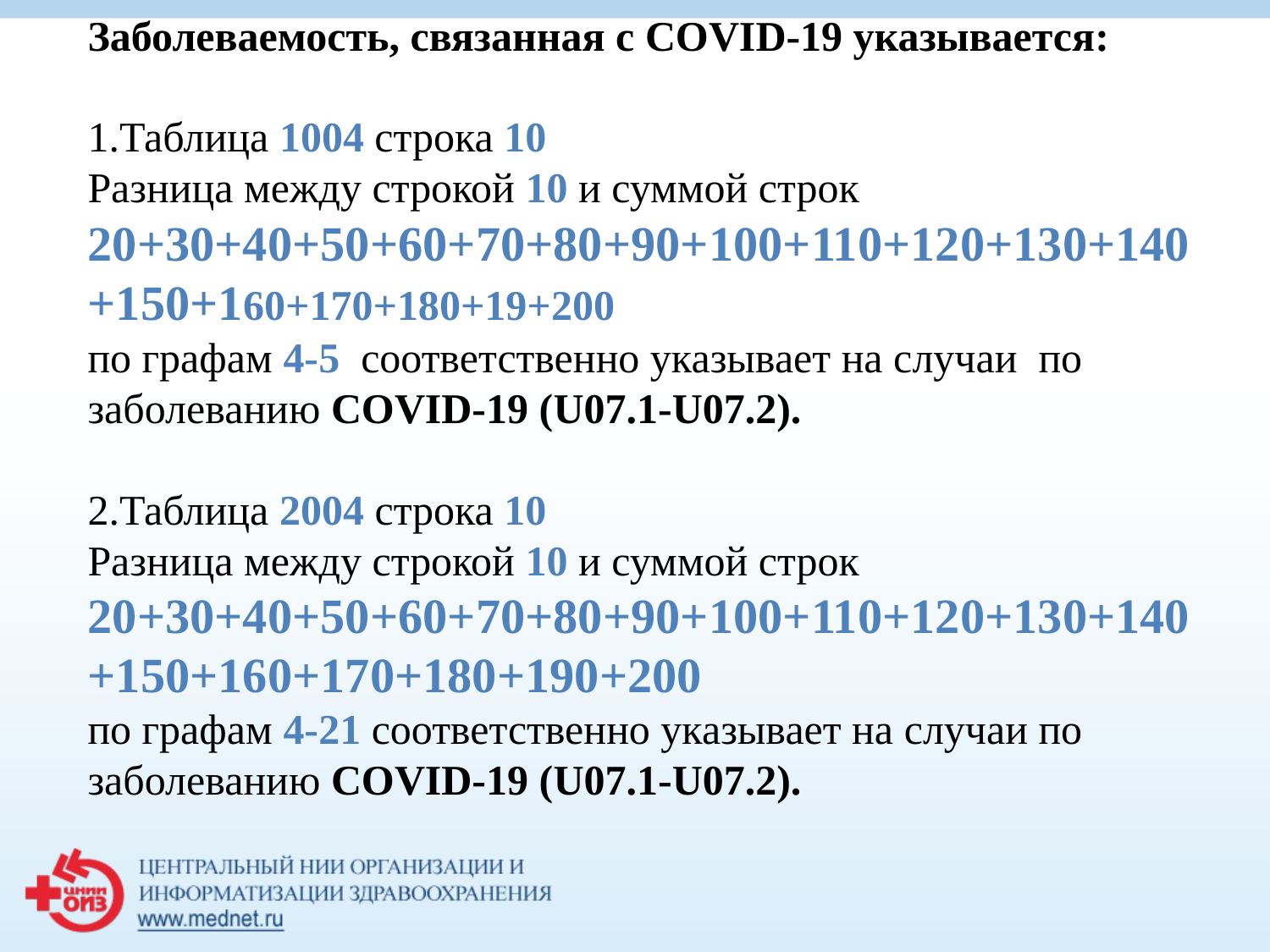

# Заболеваемость, связанная с COVID-19 указывается: 1.Таблица 1004 строка 10 Разница между строкой 10 и суммой строк    20+30+40+50+60+70+80+90+100+110+120+130+140+150+160+170+180+19+200 по графам 4-5  соответственно указывает на случаи  по заболеванию COVID-19 (U07.1-U07.2). 2.Таблица 2004 строка 10 Разница между строкой 10 и суммой строк 20+30+40+50+60+70+80+90+100+110+120+130+140+150+160+170+180+190+200 по графам 4-21 соответственно указывает на случаи по заболеванию COVID-19 (U07.1-U07.2).